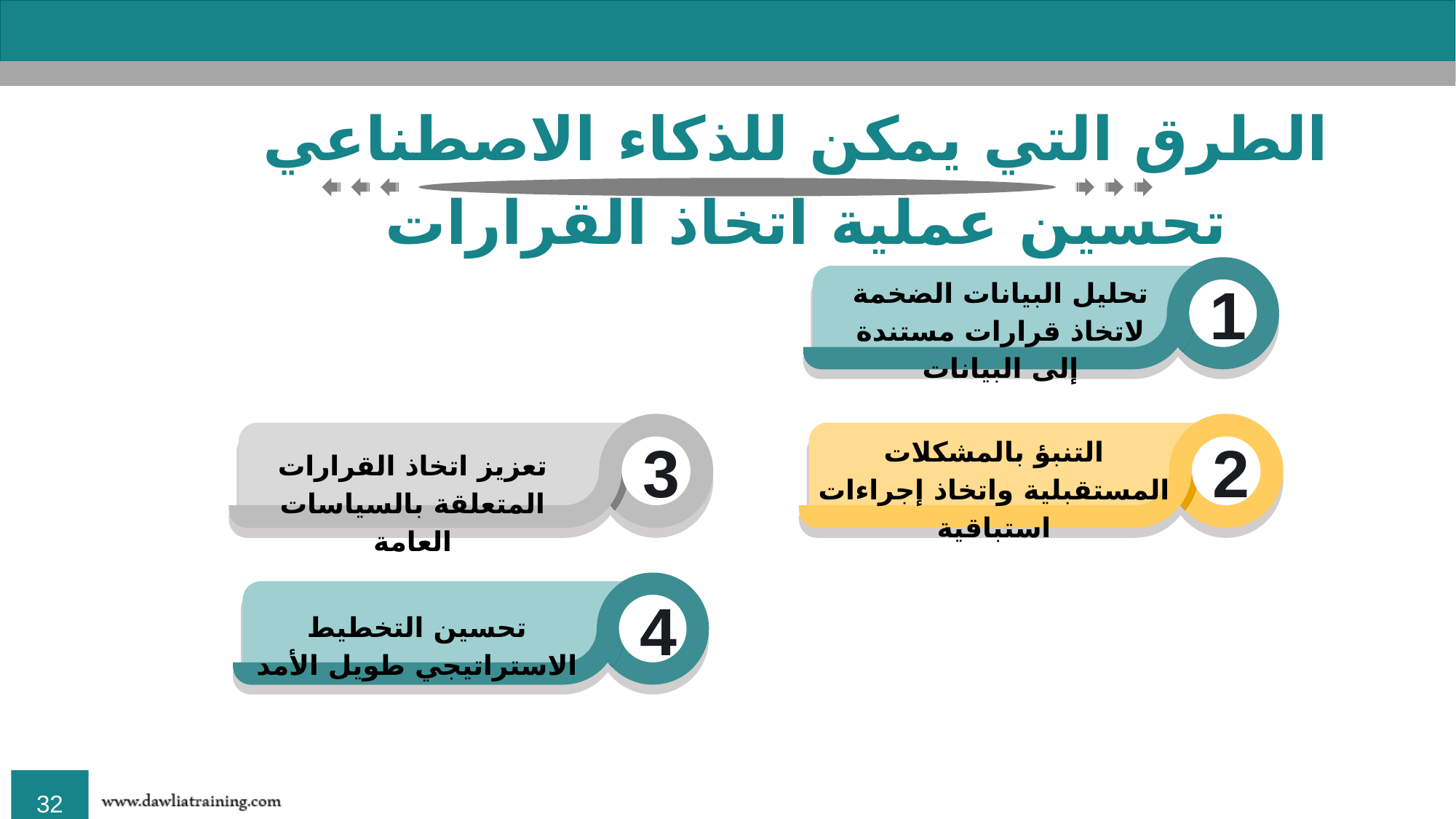

الطرق التي يمكن للذكاء الاصطناعي تحسين عملية اتخاذ القرارات

1

تحليل البيانات الضخمة لاتخاذ قرارات مستندة إلى البيانات

3

تعزيز اتخاذ القرارات المتعلقة بالسياسات العامة

2

التنبؤ بالمشكلات المستقبلية واتخاذ إجراءات استباقية

4

تحسين التخطيط الاستراتيجي طويل الأمد